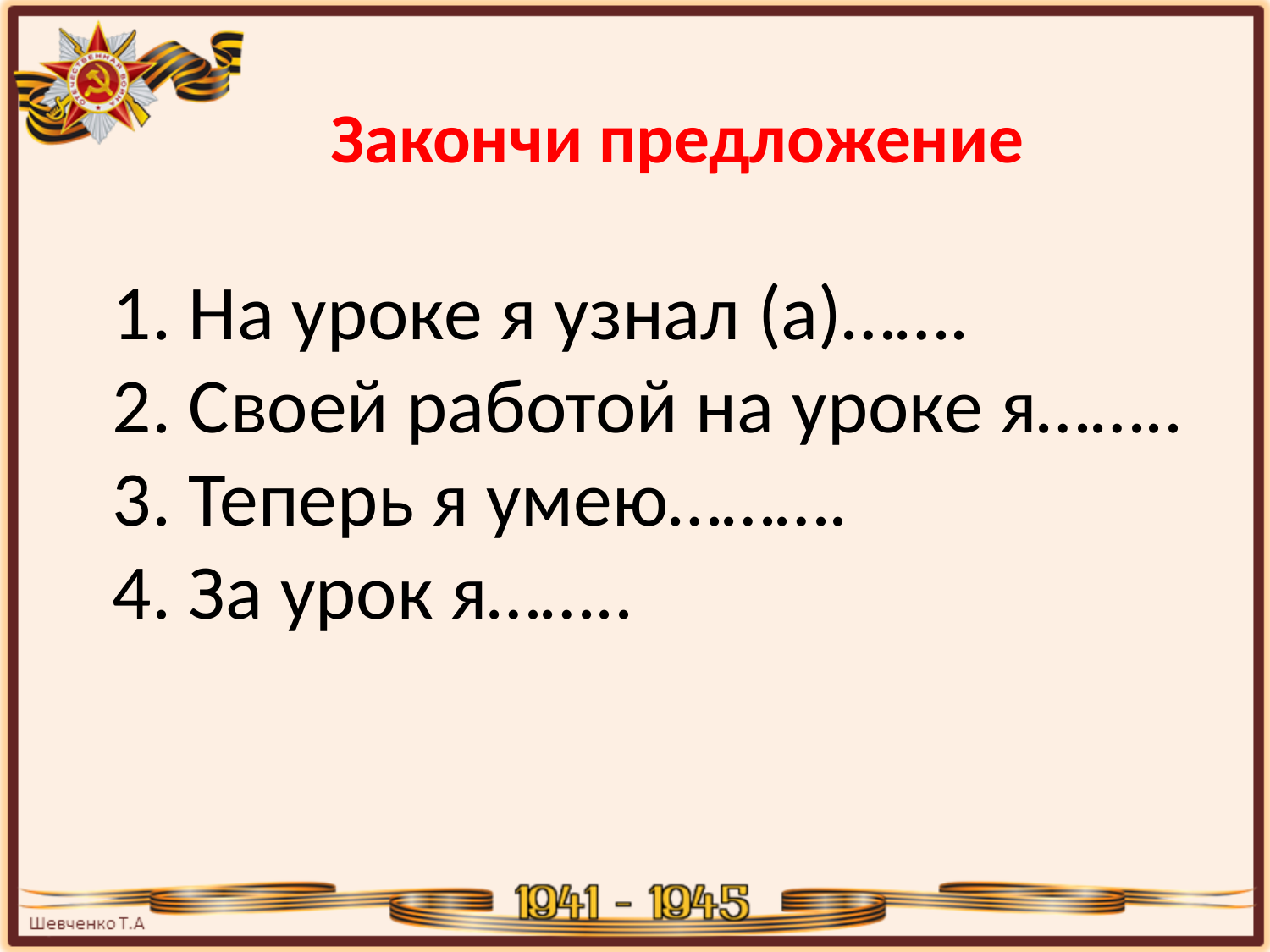

Закончи предложение
1. На уроке я узнал (а)…….
2. Своей работой на уроке я……..
3. Теперь я умею……….
4. За урок я……..